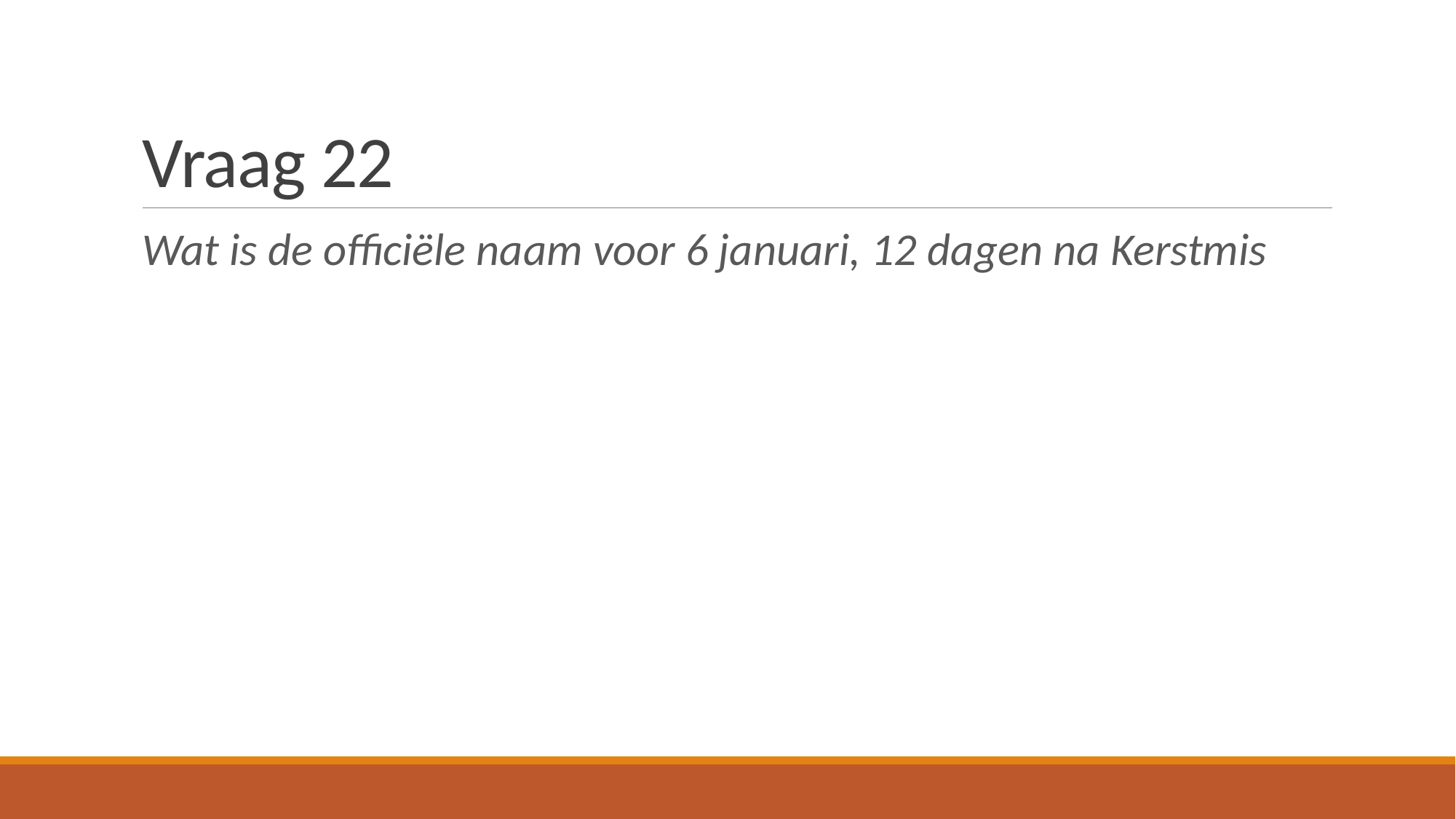

# Vraag 22
Wat is de officiële naam voor 6 januari, 12 dagen na Kerstmis